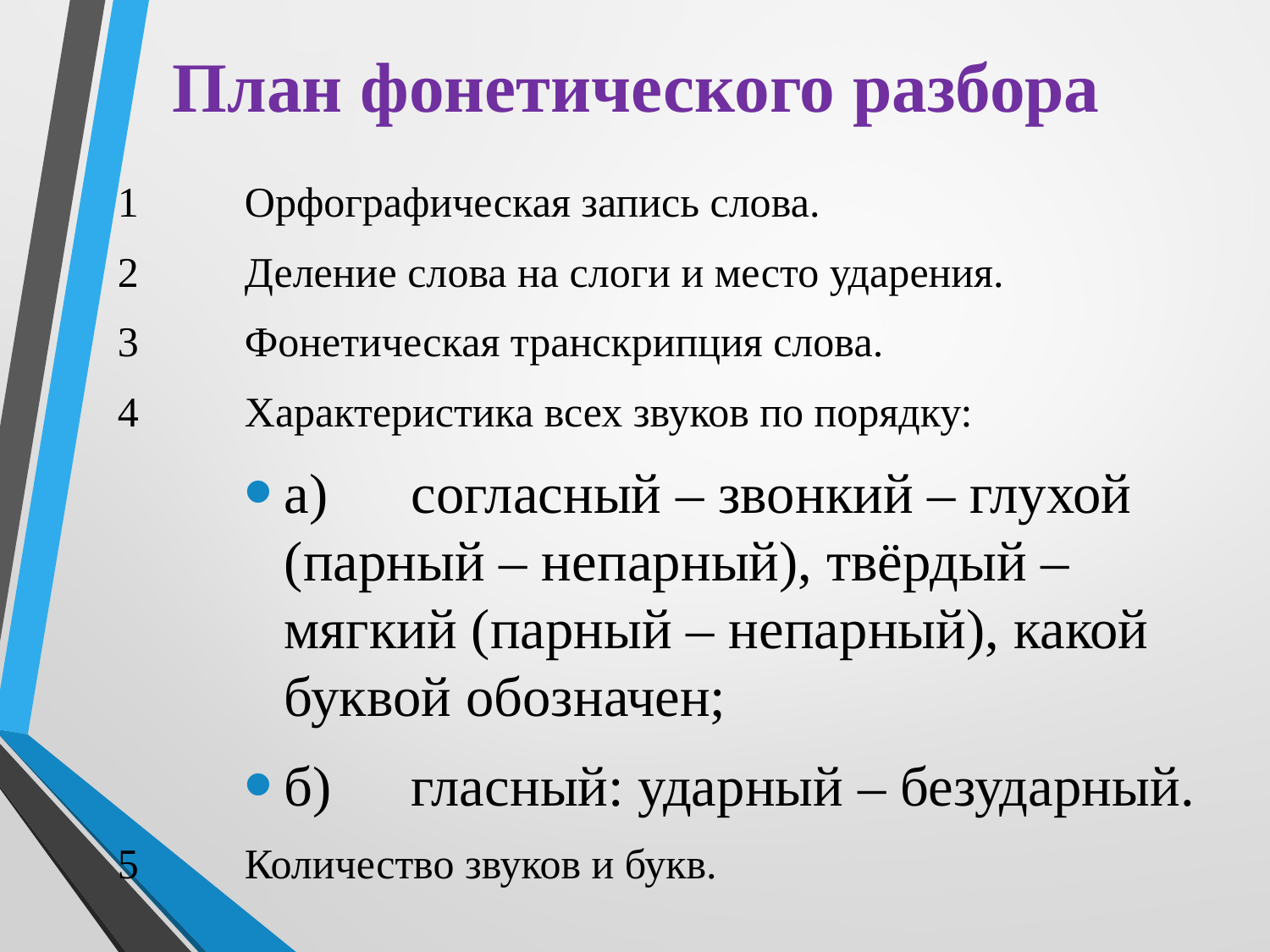

# План фонетического разбора
1	Орфографическая запись слова.
2	Деление слова на слоги и место ударения.
3	Фонетическая транскрипция слова.
4	Характеристика всех звуков по порядку:
а)	согласный – звонкий – глухой (парный – непарный), твёрдый – мягкий (парный – непарный), какой буквой обозначен;
б)	гласный: ударный – безударный.
5	Количество звуков и букв.